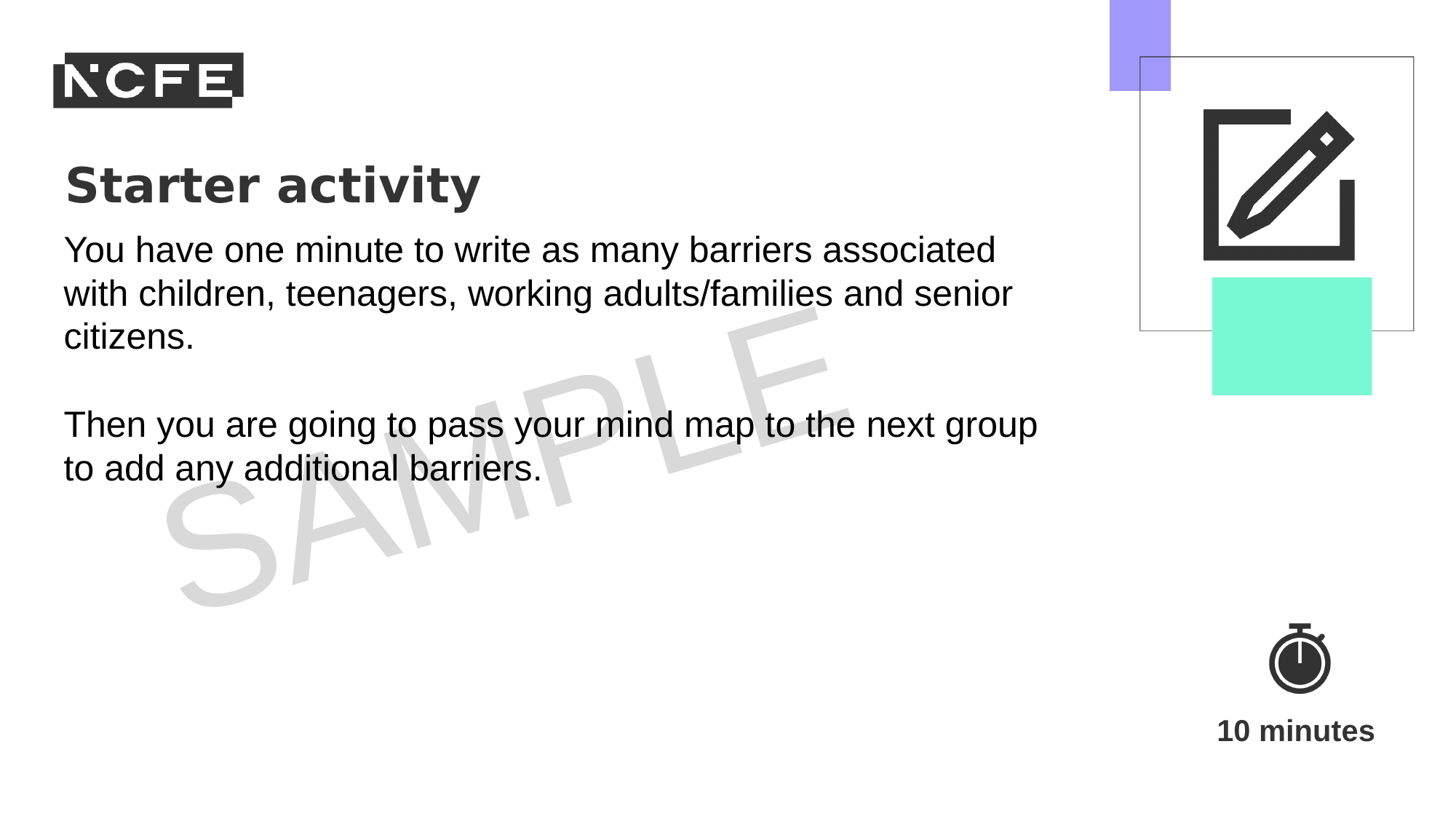

You have one minute to write as many barriers associated with children, teenagers, working adults/families and senior citizens.

Then you are going to pass your mind map to the next group to add any additional barriers.

10 minutes